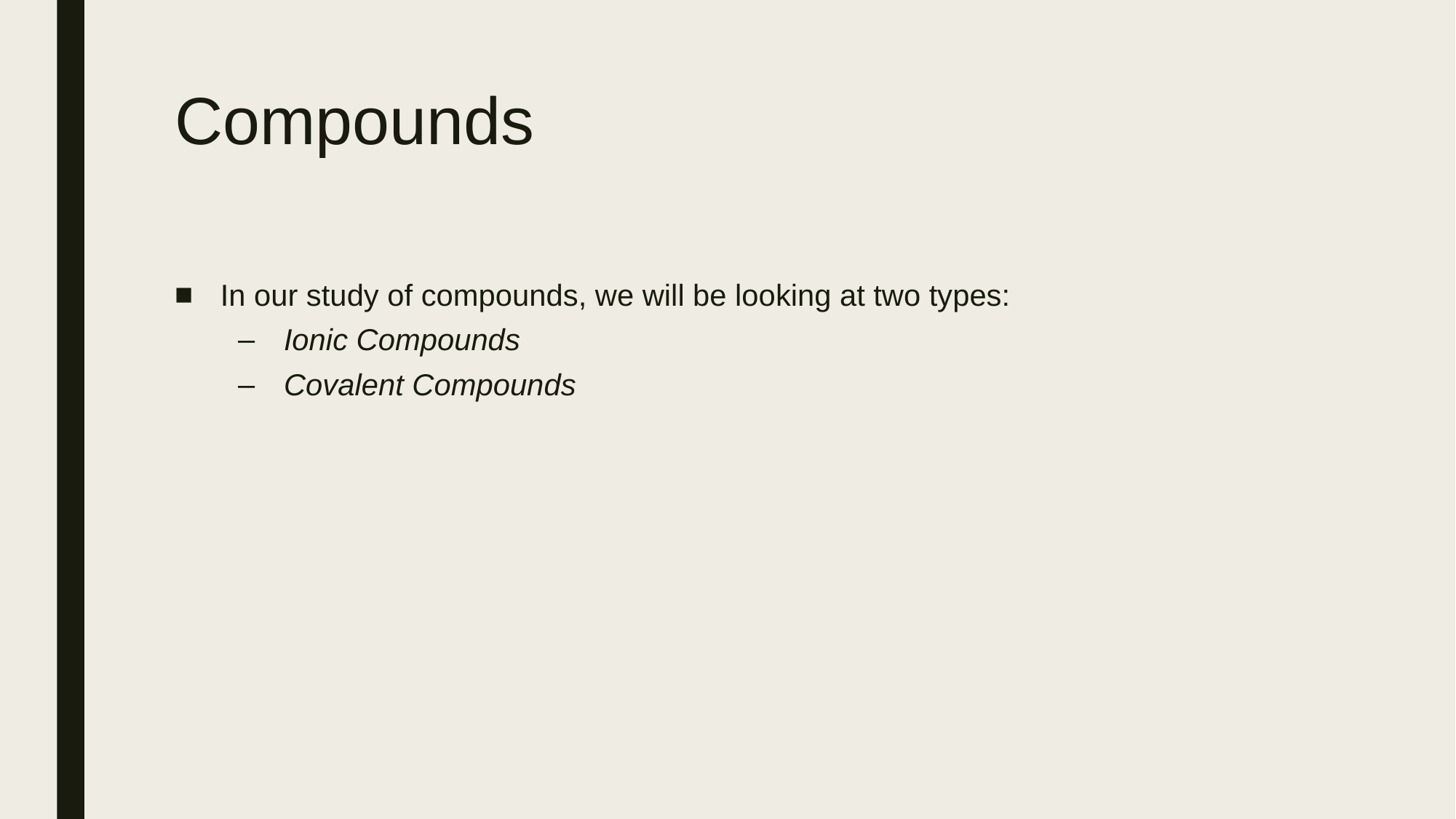

# Compounds
In our study of compounds, we will be looking at two types:
Ionic Compounds
Covalent Compounds